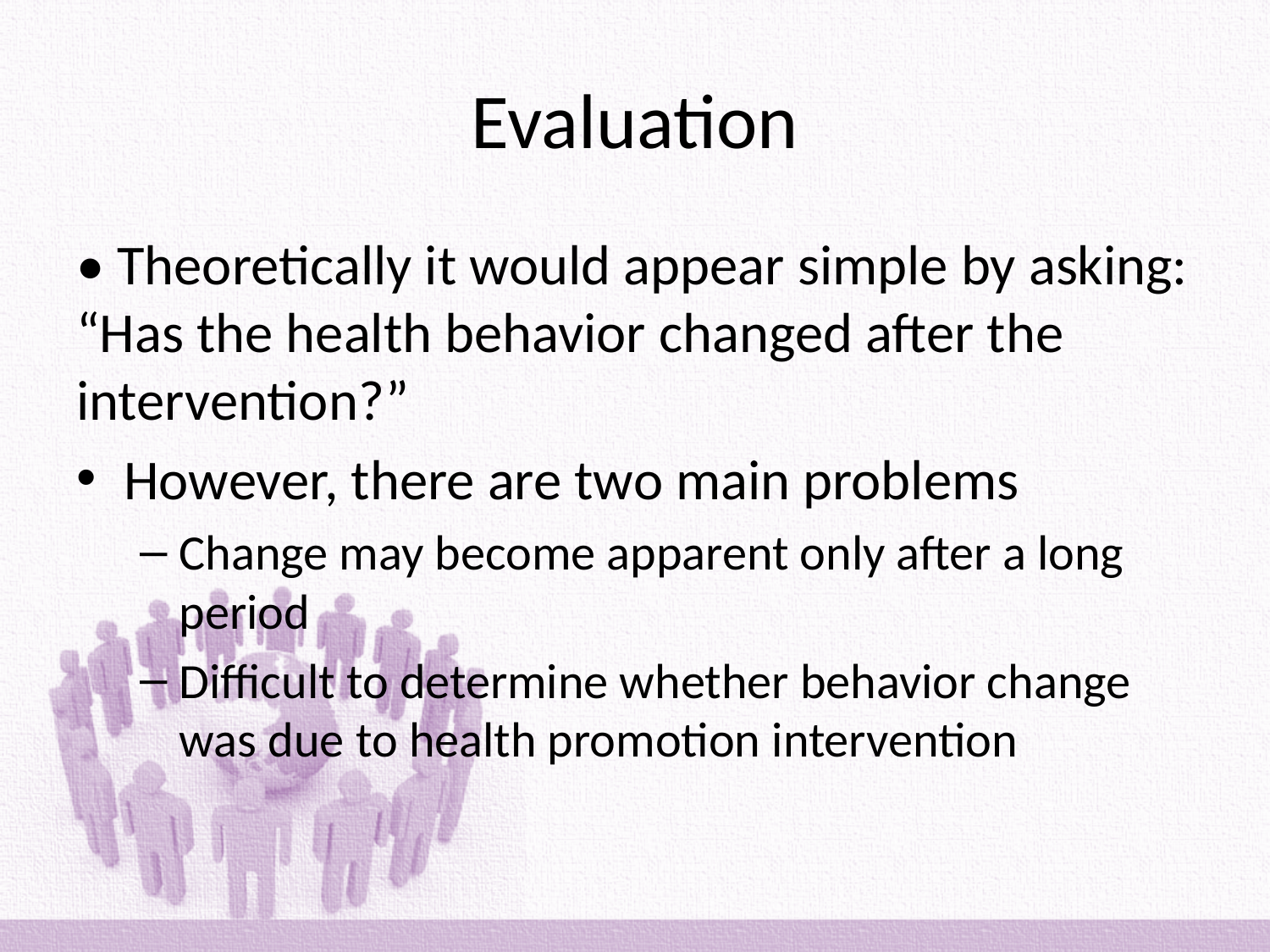

# Evaluation
• Theoretically it would appear simple by asking: “Has the health behavior changed after the intervention?”
However, there are two main problems
Change may become apparent only after a long period
Difficult to determine whether behavior change was due to health promotion intervention